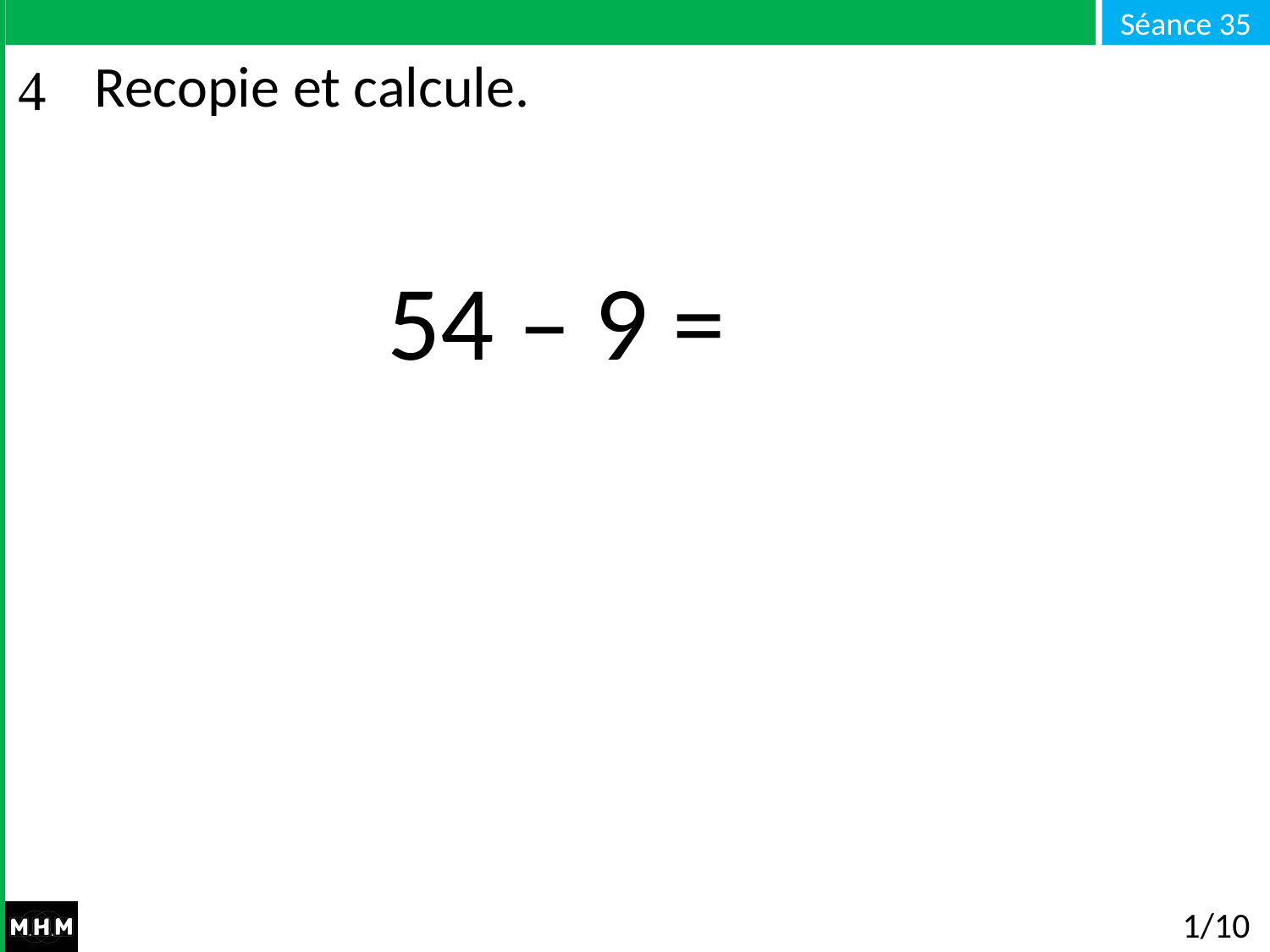

# Recopie et calcule.
54 – 9 =
1/10